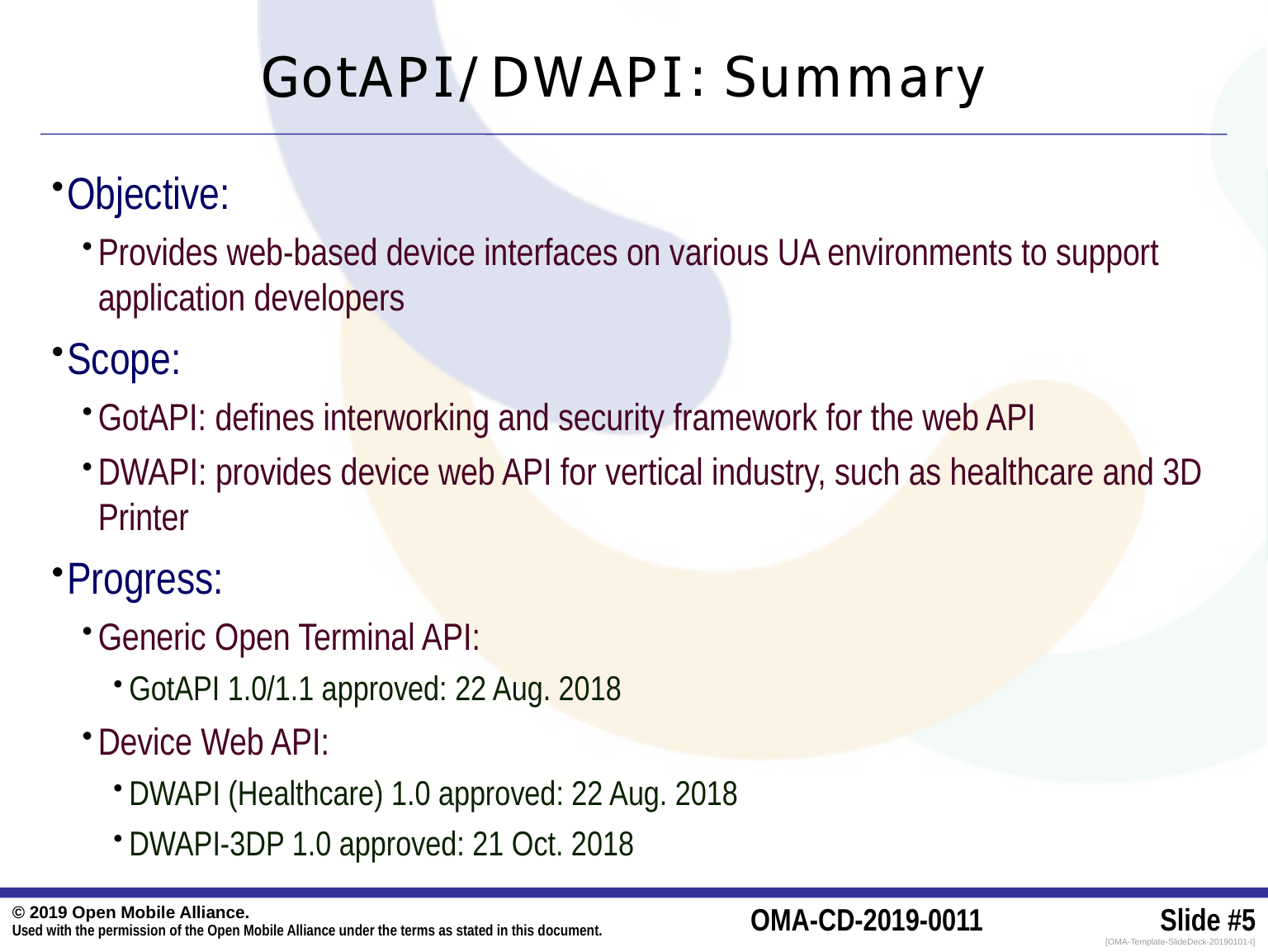

# GotAPI/DWAPI: Summary
Objective:
Provides web-based device interfaces on various UA environments to support application developers
Scope:
GotAPI: defines interworking and security framework for the web API
DWAPI: provides device web API for vertical industry, such as healthcare and 3D Printer
Progress:
Generic Open Terminal API:
GotAPI 1.0/1.1 approved: 22 Aug. 2018
Device Web API:
DWAPI (Healthcare) 1.0 approved: 22 Aug. 2018
DWAPI-3DP 1.0 approved: 21 Oct. 2018